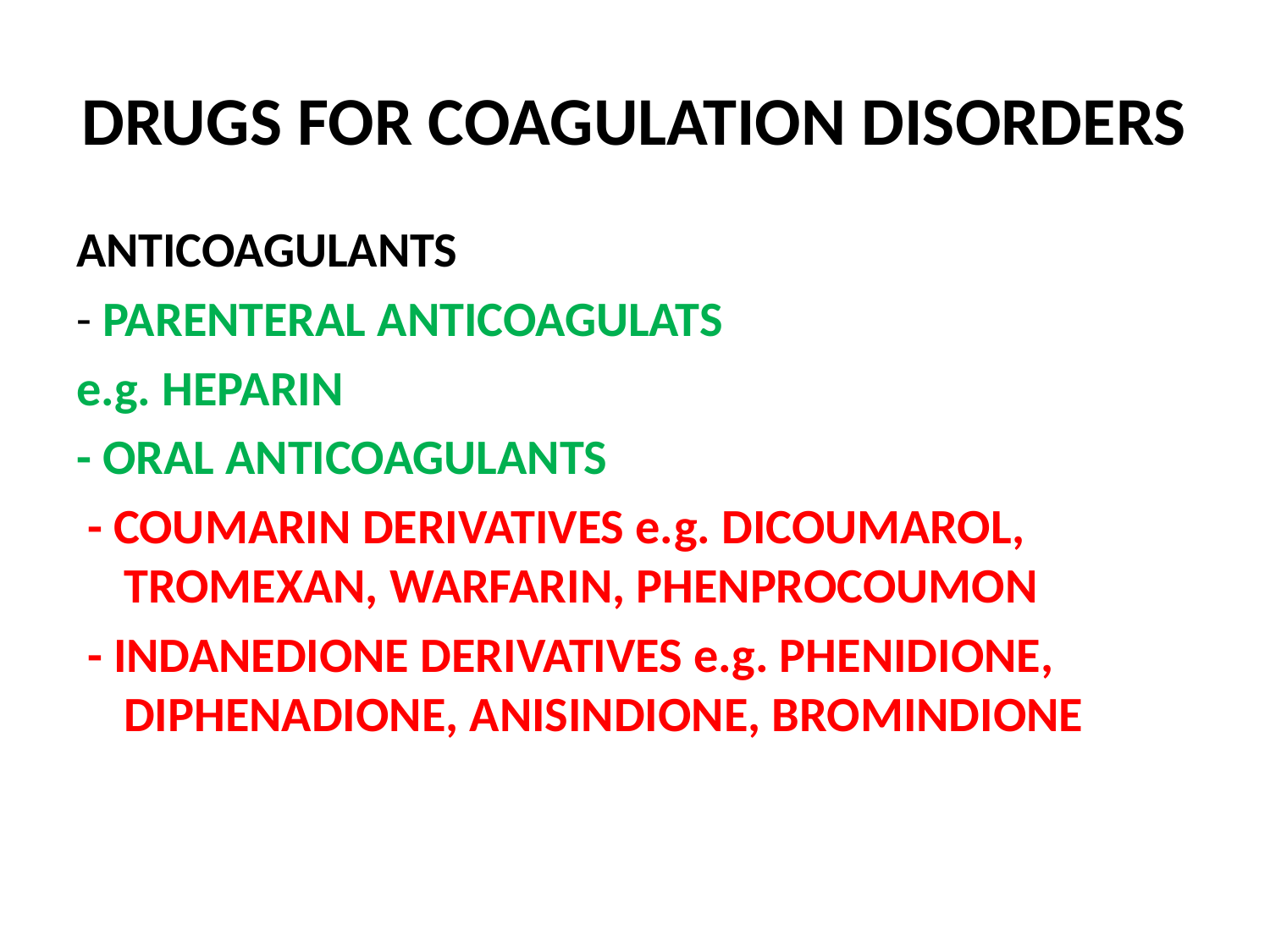

# DRUGS FOR COAGULATION DISORDERS
ANTICOAGULANTS
- PARENTERAL ANTICOAGULATS
e.g. HEPARIN
- ORAL ANTICOAGULANTS
 - COUMARIN DERIVATIVES e.g. DICOUMAROL, TROMEXAN, WARFARIN, PHENPROCOUMON
 - INDANEDIONE DERIVATIVES e.g. PHENIDIONE, DIPHENADIONE, ANISINDIONE, BROMINDIONE